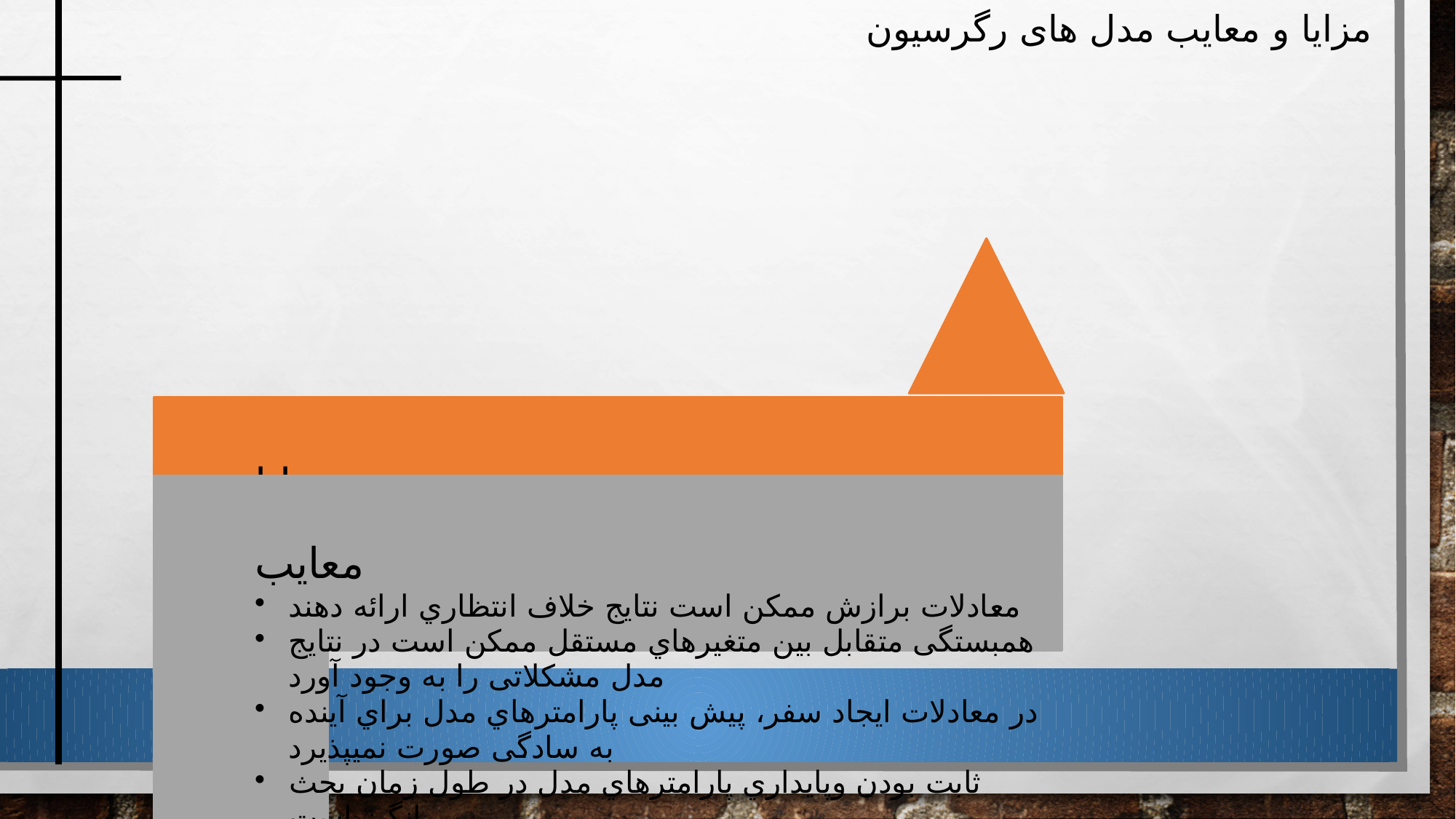

مزایا و معایب مدل های رگرسیون
مزایا
معایب